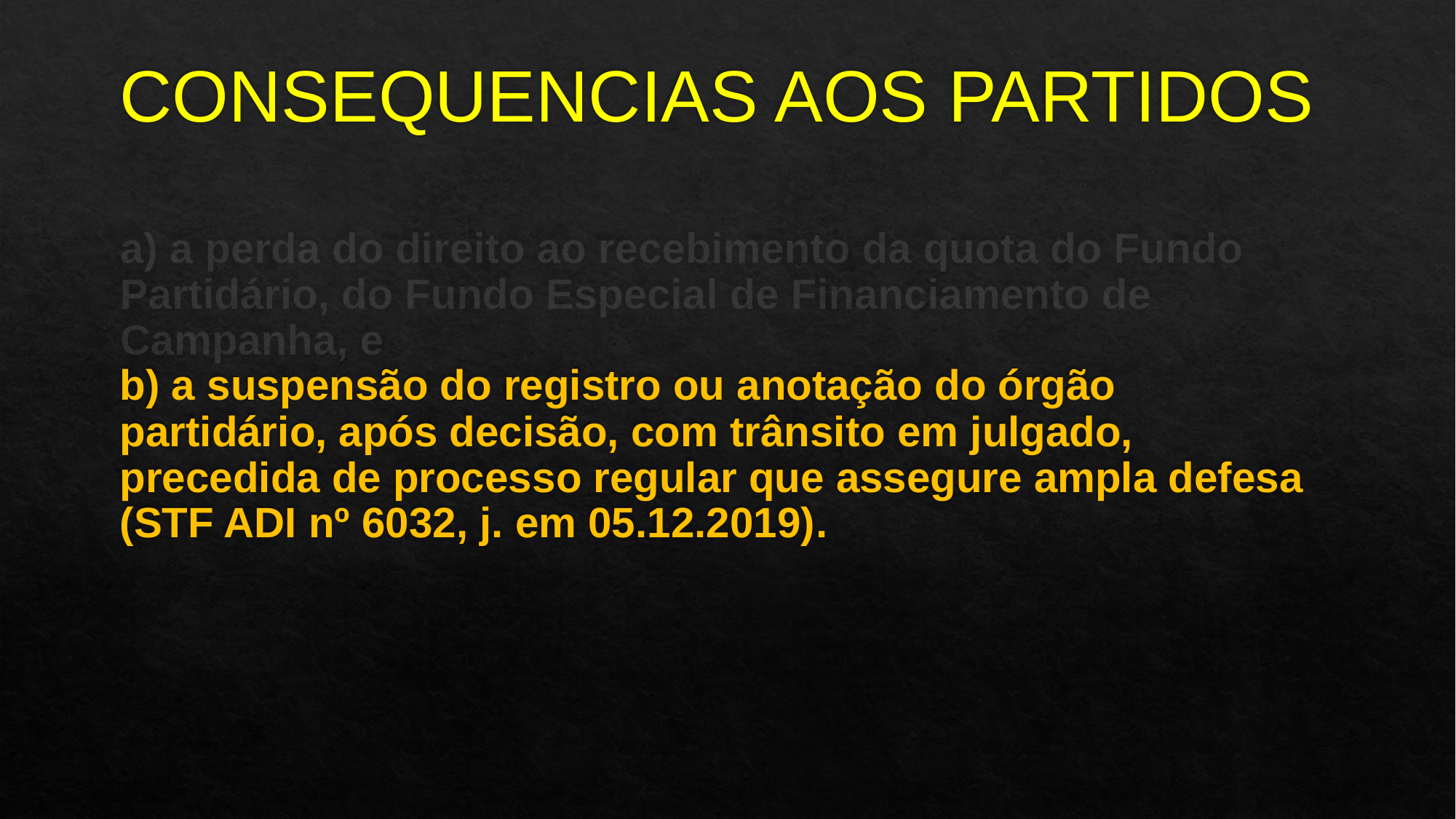

# CONSEQUENCIAS AOS PARTIDOS a) a perda do direito ao recebimento da quota do Fundo Partidário, do Fundo Especial de Financiamento de Campanha, e b) a suspensão do registro ou anotação do órgão partidário, após decisão, com trânsito em julgado, precedida de processo regular que assegure ampla defesa (STF ADI nº 6032, j. em 05.12.2019).